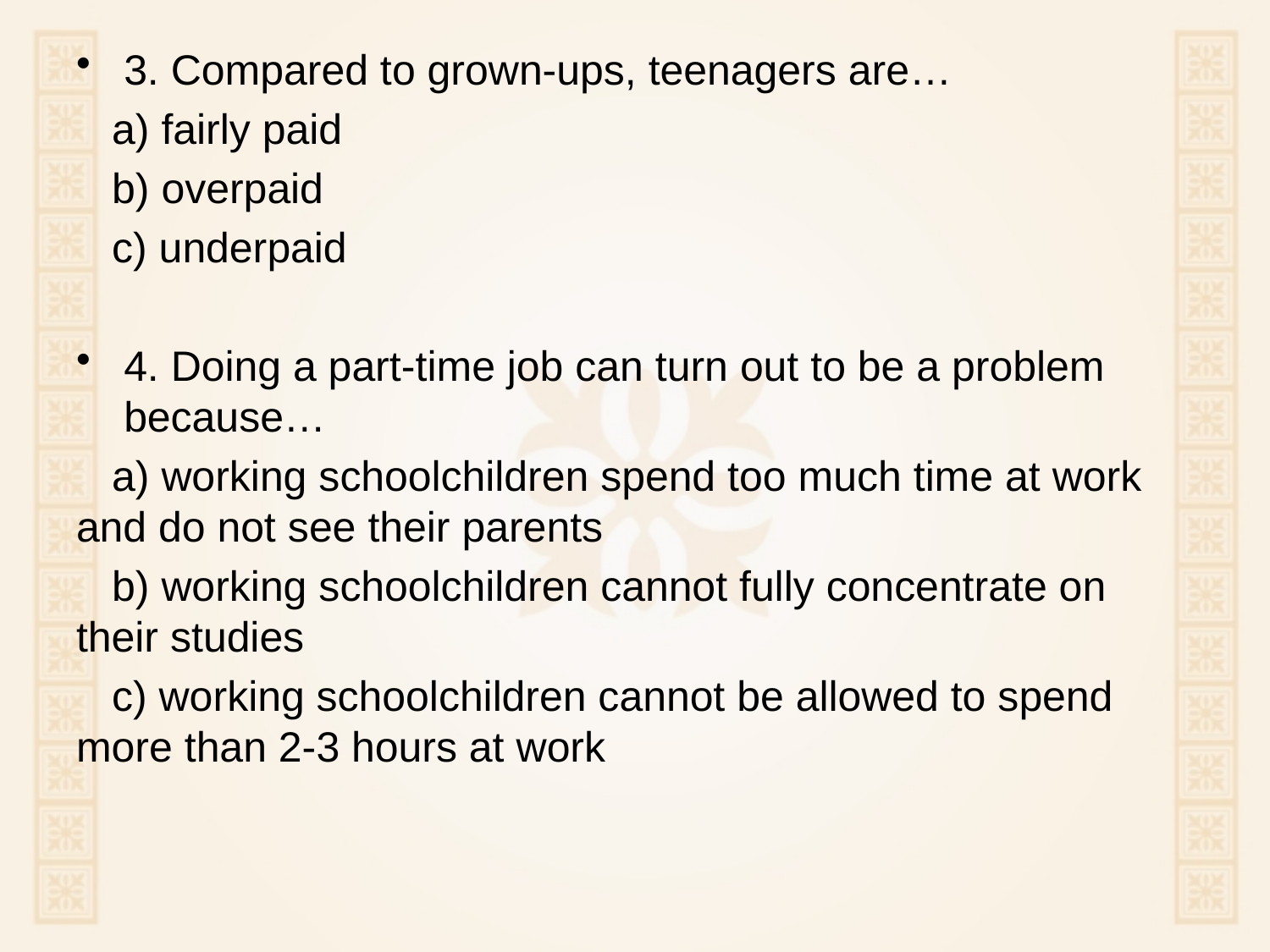

3. Compared to grown-ups, teenagers are…
   a) fairly paid
   b) overpaid
   c) underpaid

4. Doing a part-time job can turn out to be a problem because…
   a) working schoolchildren spend too much time at work and do not see their parents
   b) working schoolchildren cannot fully concentrate on their studies
   c) working schoolchildren cannot be allowed to spend more than 2-3 hours at work